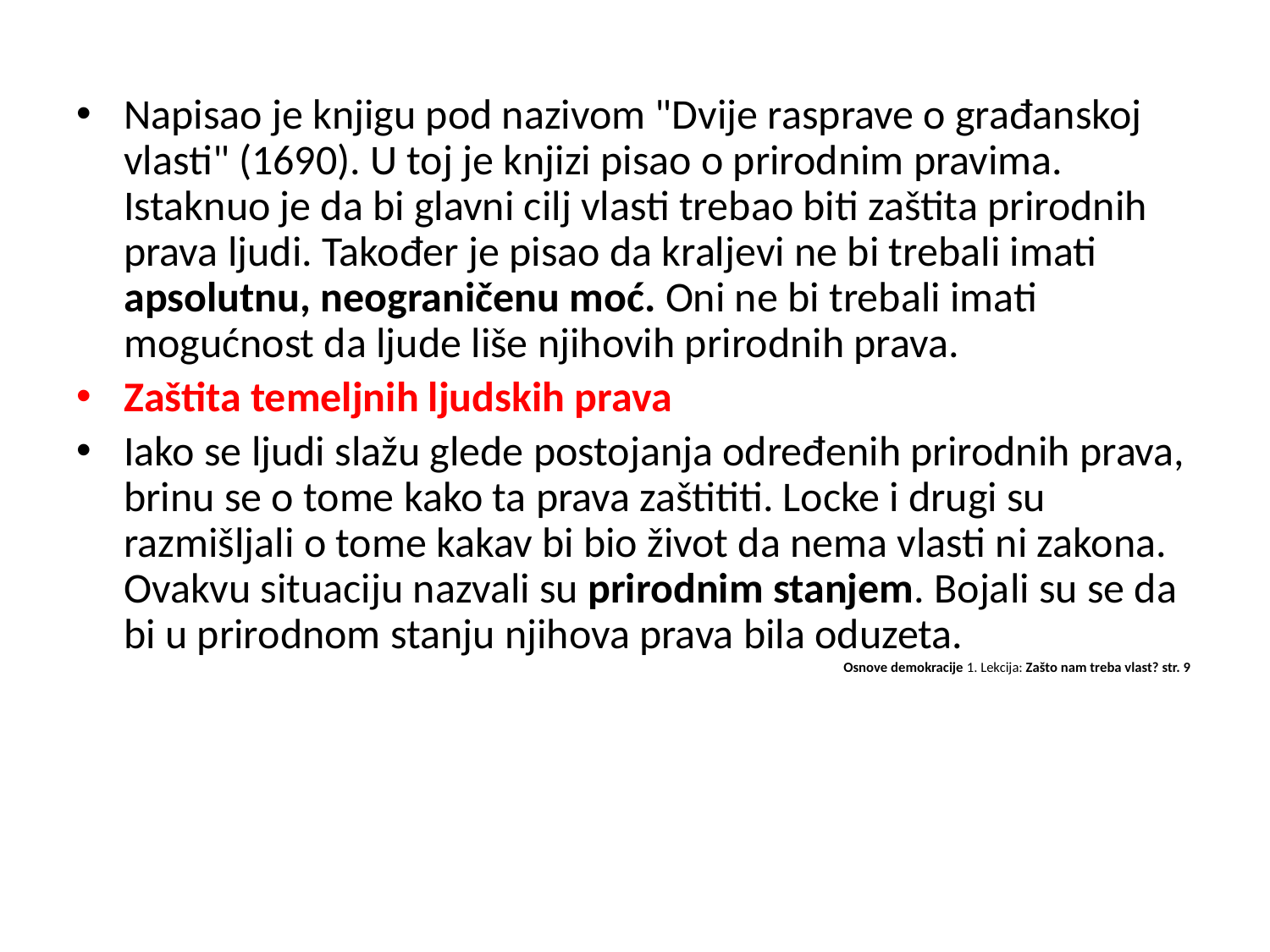

Napisao je knjigu pod nazivom "Dvije rasprave o građanskoj vlasti" (1690). U toj je knjizi pisao o prirodnim pravima. Istaknuo je da bi glavni cilj vlasti trebao biti zaštita prirodnih prava ljudi. Također je pisao da kraljevi ne bi trebali imati apsolutnu, neograničenu moć. Oni ne bi trebali imati mogućnost da ljude liše njihovih prirodnih prava.
Zaštita temeljnih ljudskih prava
Iako se ljudi slažu glede postojanja određenih prirodnih prava, brinu se o tome kako ta prava zaštititi. Locke i drugi su razmišljali o tome kakav bi bio život da nema vlasti ni zakona. Ovakvu situaciju nazvali su prirodnim stanjem. Bojali su se da bi u prirodnom stanju njihova prava bila oduzeta.
Osnove demokracije 1. Lekcija: Zašto nam treba vlast? str. 9